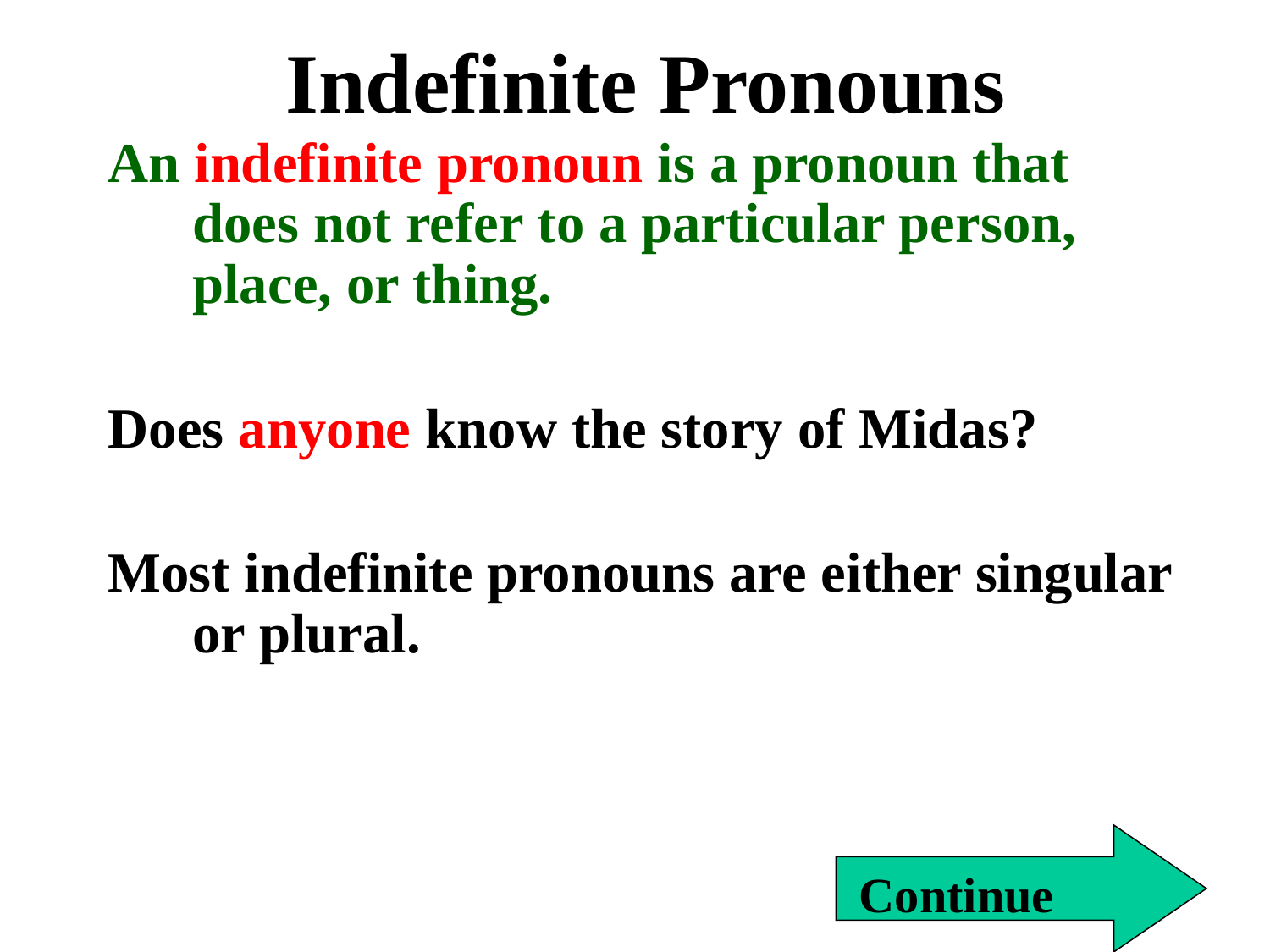

# Indefinite Pronouns
An indefinite pronoun is a pronoun that does not refer to a particular person, place, or thing.

Does anyone know the story of Midas?

Most indefinite pronouns are either singular or plural.

Continue